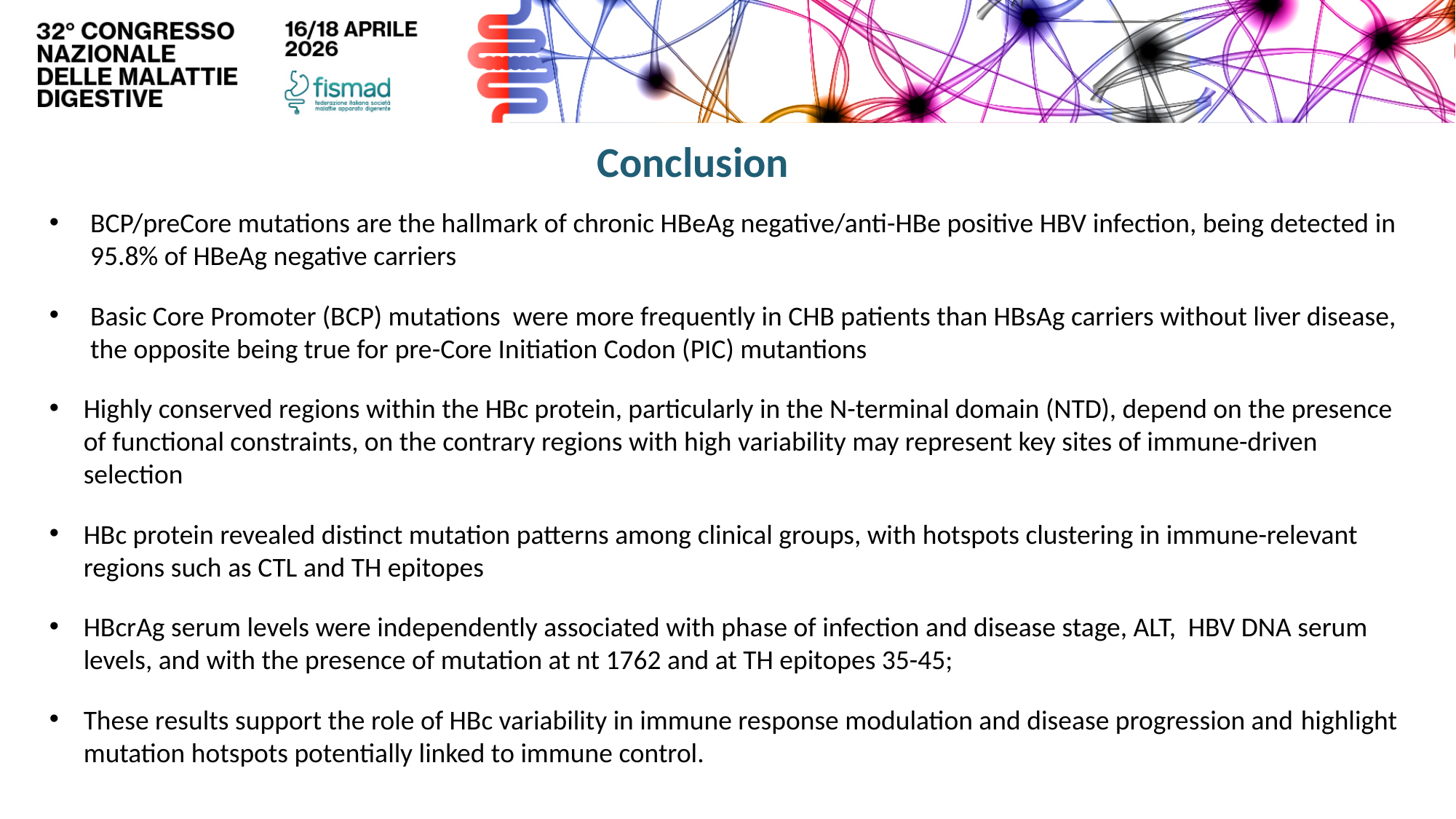

Conclusion
BCP/preCore mutations are the hallmark of chronic HBeAg negative/anti-HBe positive HBV infection, being detected in 95.8% of HBeAg negative carriers
Basic Core Promoter (BCP) mutations  were more frequently in CHB patients than HBsAg carriers without liver disease, the opposite being true for pre-Core Initiation Codon (PIC) mutantions
Highly conserved regions within the HBc protein, particularly in the N-terminal domain (NTD), depend on the presence of functional constraints, on the contrary regions with high variability may represent key sites of immune-driven selection
HBc protein revealed distinct mutation patterns among clinical groups, with hotspots clustering in immune-relevant regions such as CTL and TH epitopes
HBcrAg serum levels were independently associated with phase of infection and disease stage, ALT,  HBV DNA serum levels, and with the presence of mutation at nt 1762 and at TH epitopes 35-45;
These results support the role of HBc variability in immune response modulation and disease progression and highlight mutation hotspots potentially linked to immune control.